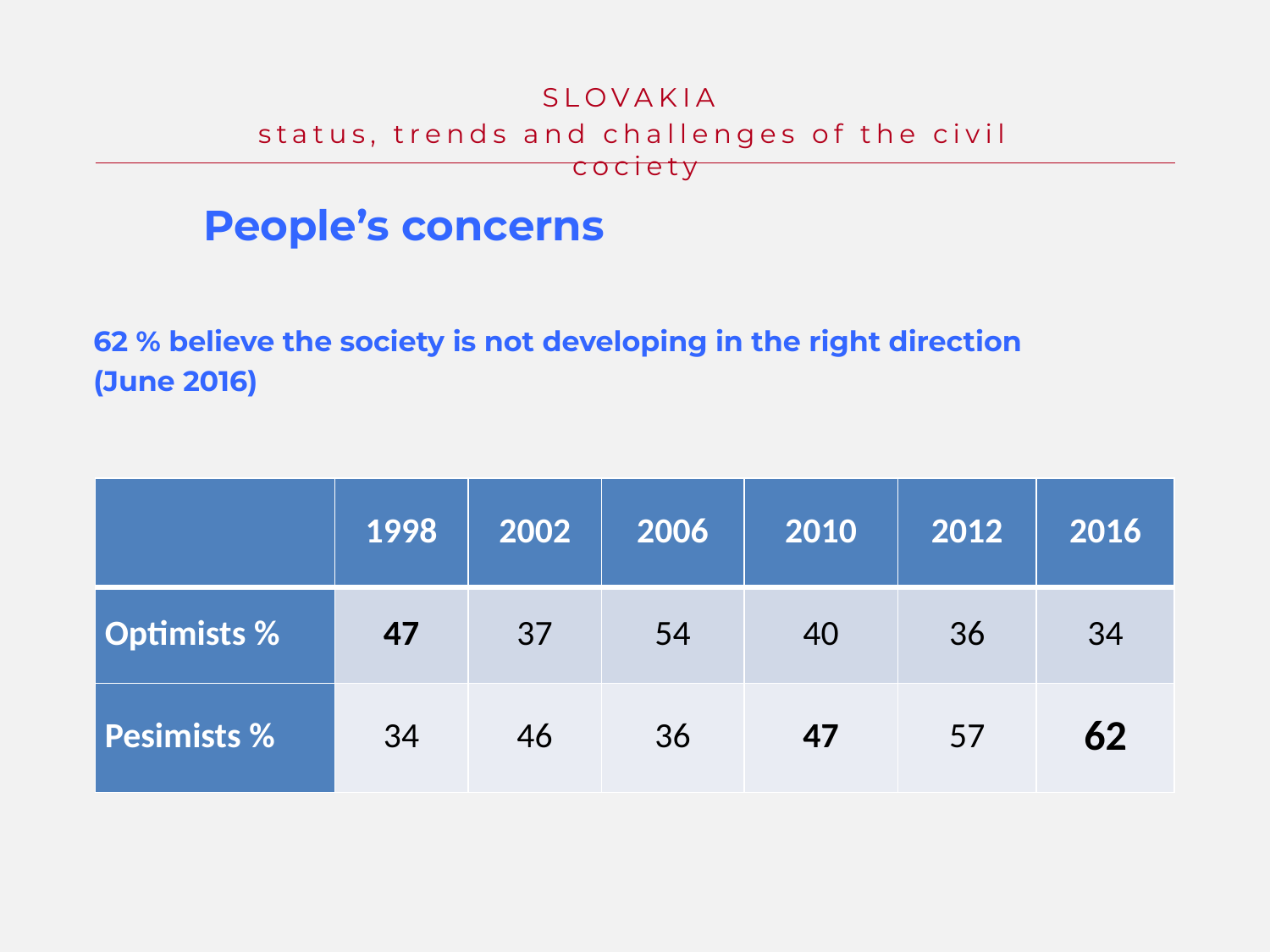

SLOVAKIA
status, trends and challenges of the civil cociety

People’s concerns

62 % believe the society is not developing in the right direction
(June 2016)

|  | 1998 | 2002 | 2006 | 2010 | 2012 | 2016 |
| --- | --- | --- | --- | --- | --- | --- |
| Optimists % | 47 | 37 | 54 | 40 | 36 | 34 |
| Pesimists % | 34 | 46 | 36 | 47 | 57 | 62 |